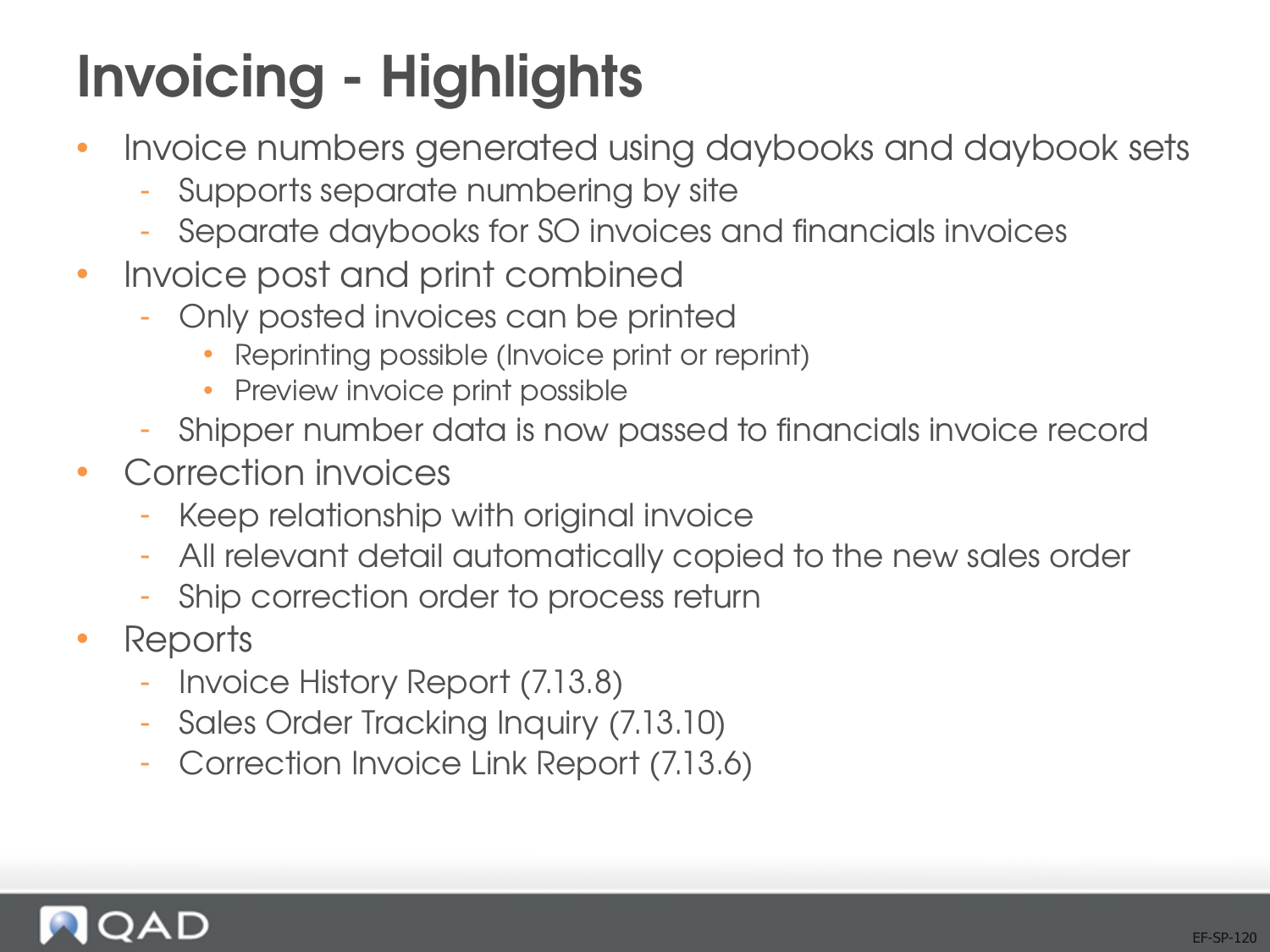

# Invoicing - Highlights
Invoice numbers generated using daybooks and daybook sets
Supports separate numbering by site
Separate daybooks for SO invoices and financials invoices
Invoice post and print combined
Only posted invoices can be printed
Reprinting possible (Invoice print or reprint)
Preview invoice print possible
Shipper number data is now passed to financials invoice record
Correction invoices
Keep relationship with original invoice
All relevant detail automatically copied to the new sales order
Ship correction order to process return
Reports
Invoice History Report (7.13.8)
Sales Order Tracking Inquiry (7.13.10)
Correction Invoice Link Report (7.13.6)
EF-SP-120